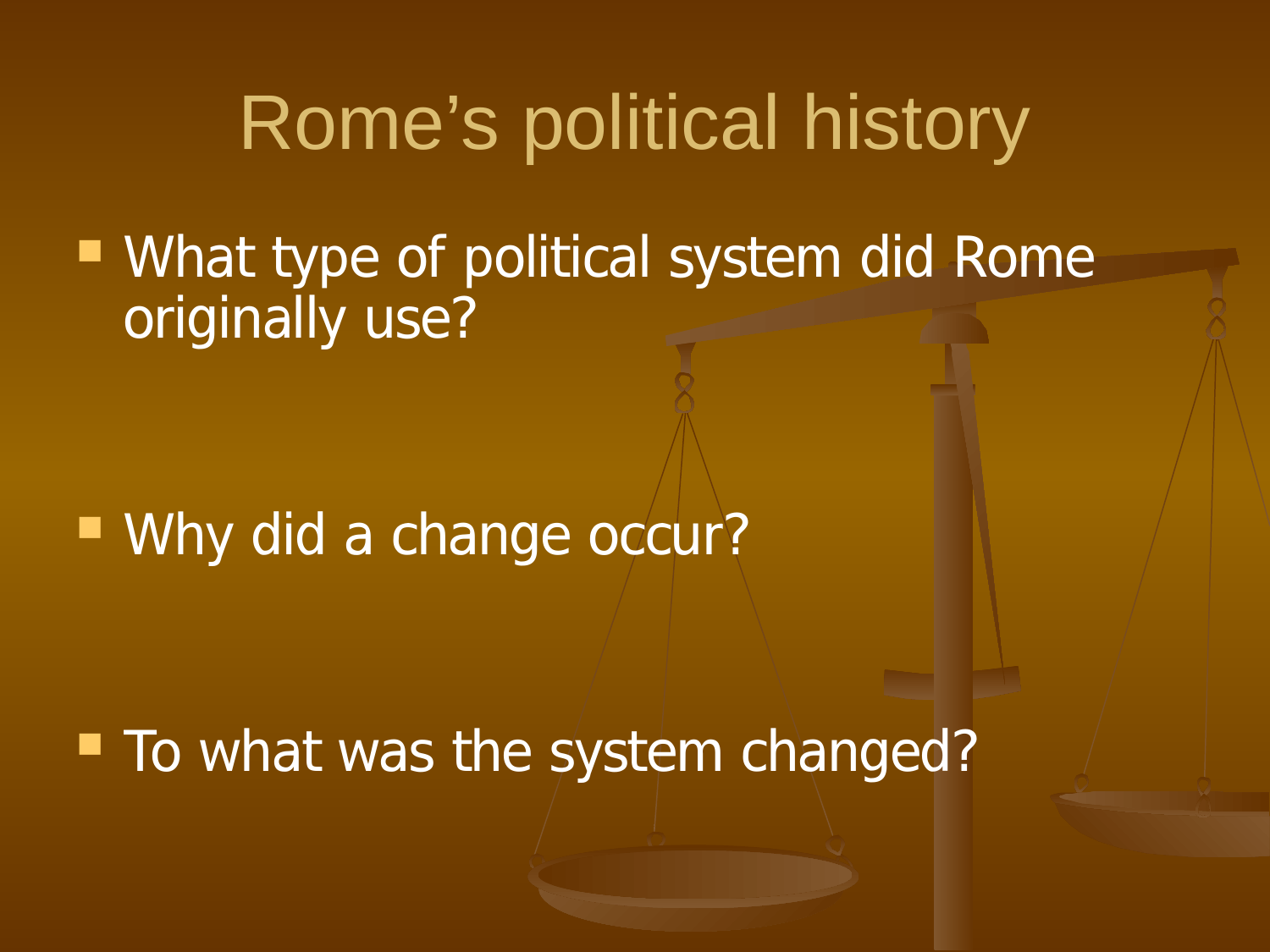

# Rome’s political history
What type of political system did Rome originally use?

Why did a change occur?

To what was the system changed?